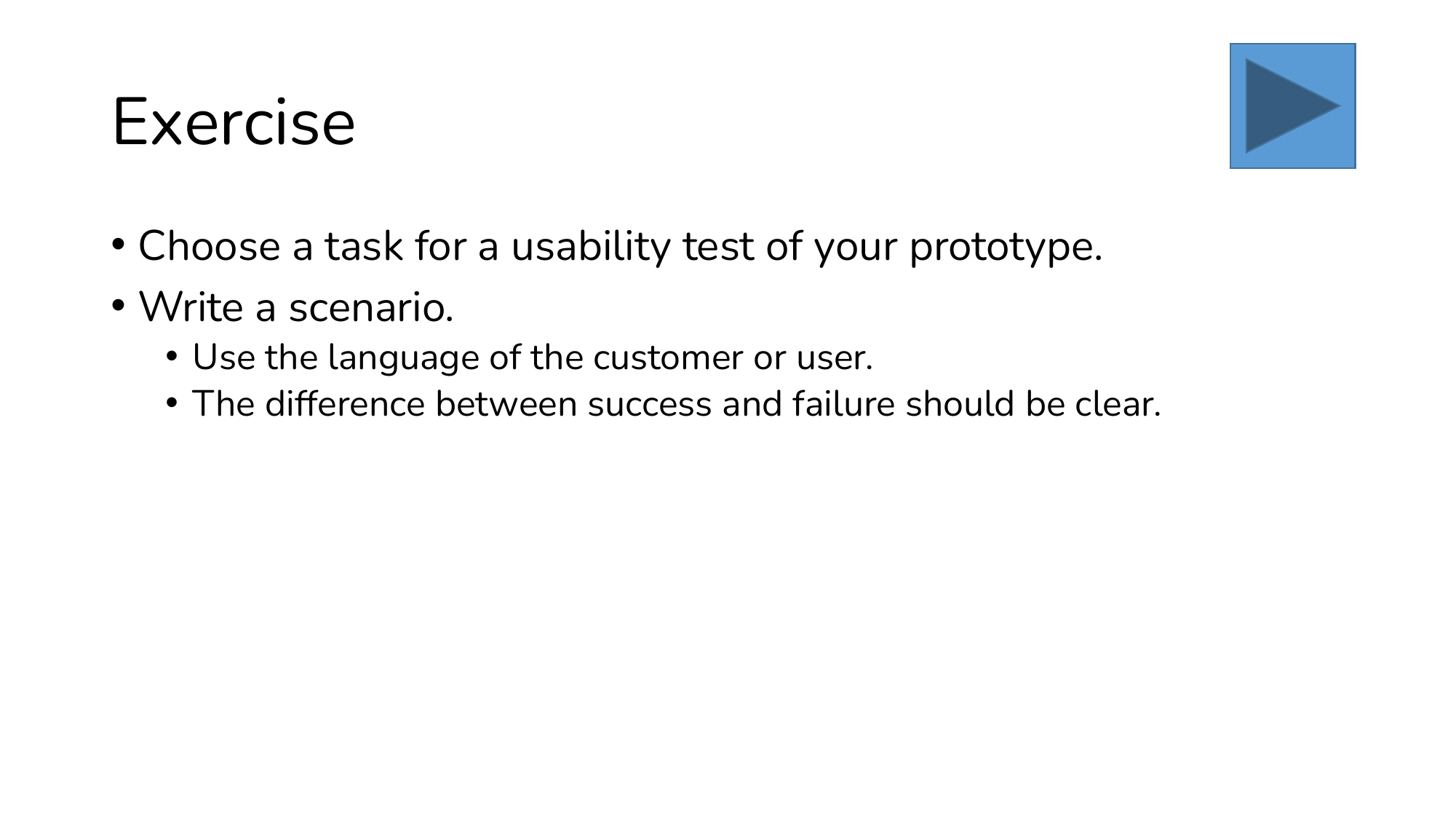

# Exercise

Choose a task for a usability test of your prototype.
Write a scenario.
Use the language of the customer or user.
The difference between success and failure should be clear.